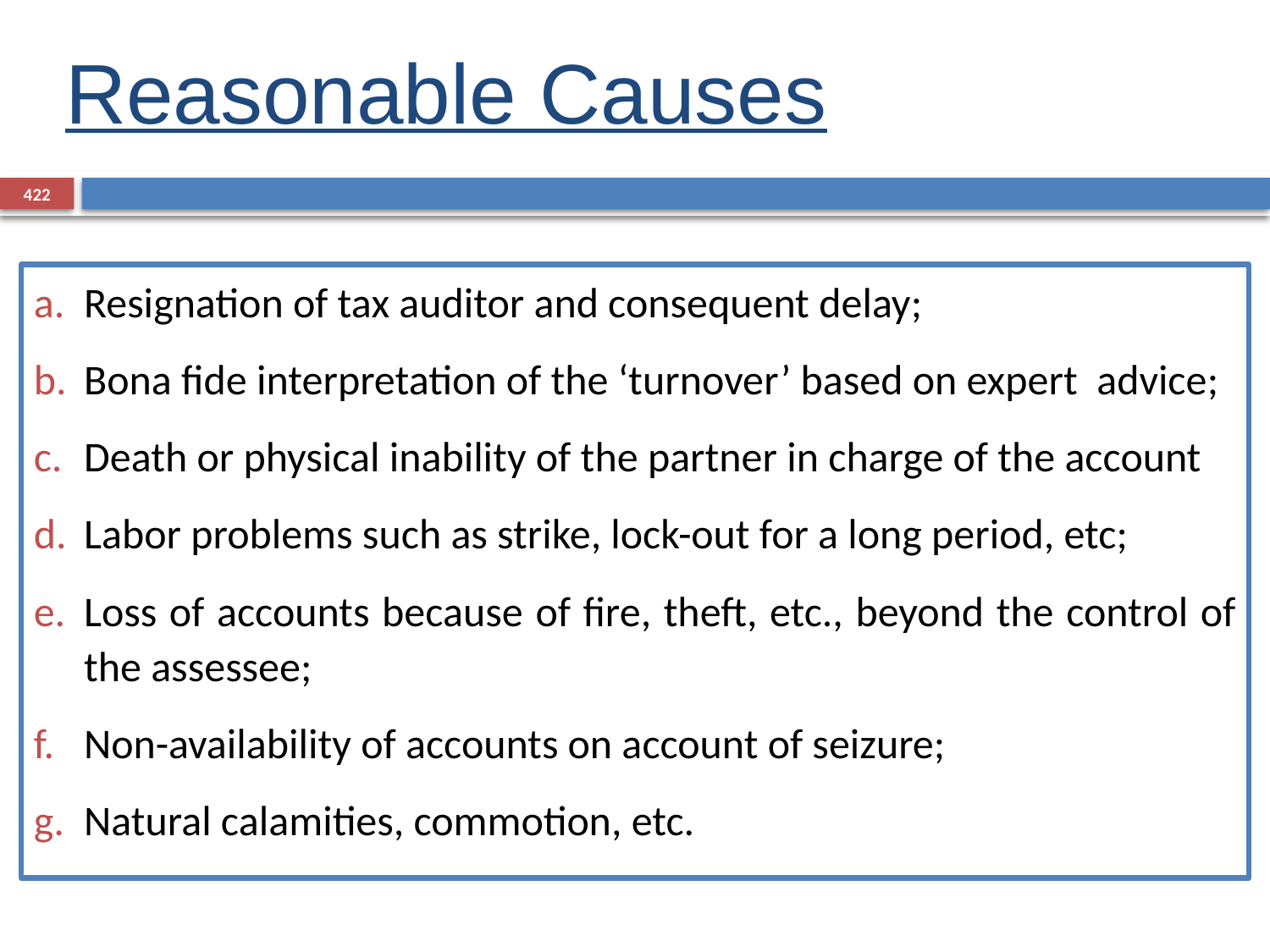

# Reasonable Causes
422
Resignation of tax auditor and consequent delay;
Bona fide interpretation of the ‘turnover’ based on expert  advice;
Death or physical inability of the partner in charge of the account
Labor problems such as strike, lock-out for a long period, etc;
Loss of accounts because of fire, theft, etc., beyond the control of the assessee;
Non-availability of accounts on account of seizure;
Natural calamities, commotion, etc.